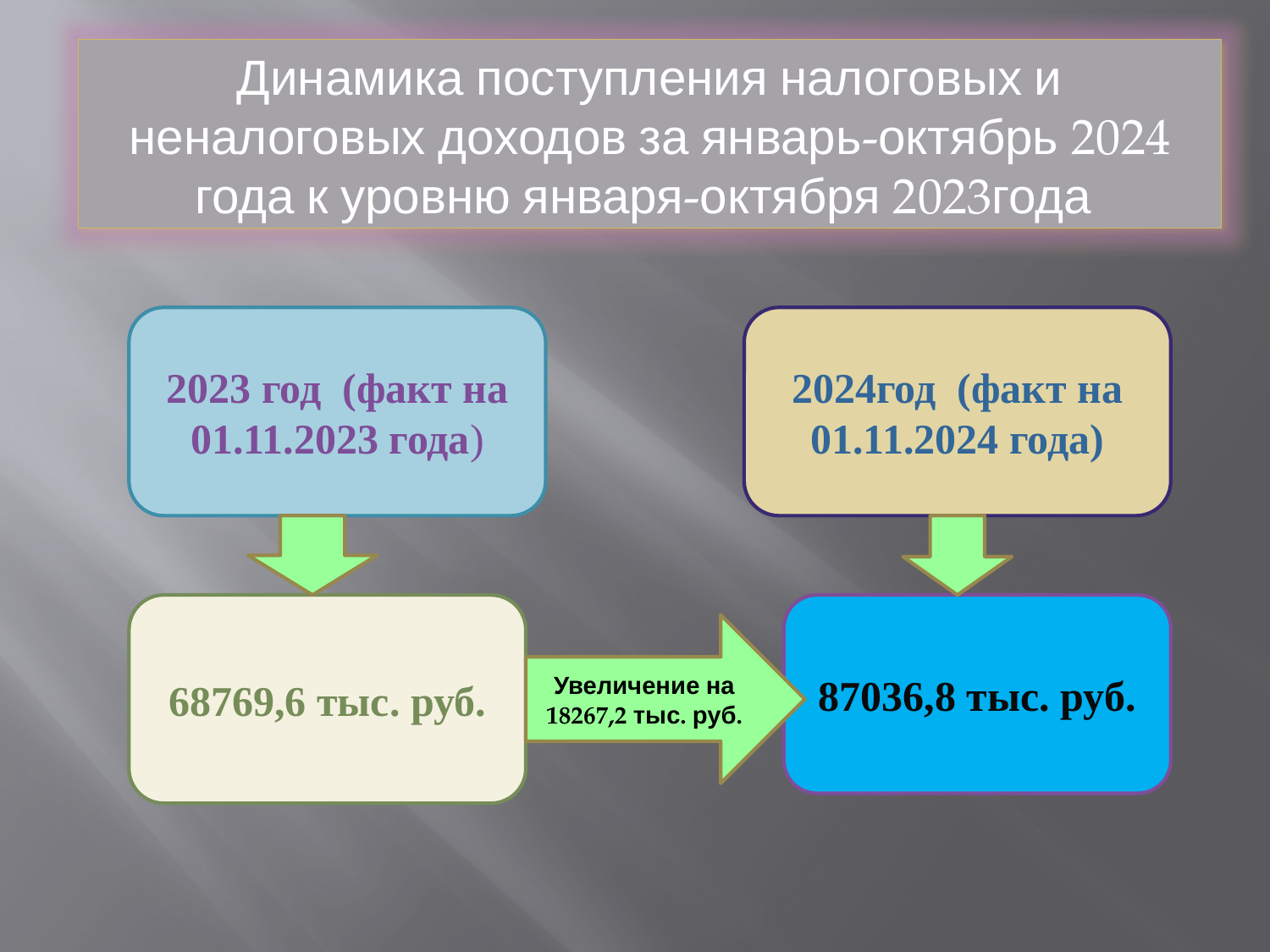

Динамика поступления налоговых и неналоговых доходов за январь-октябрь 2024 года к уровню января-октября 2023года
2023 год  (факт на 01.11.2023 года)
2024год  (факт на 01.11.2024 года)

68769,6 тыс. руб.
87036,8 тыс. руб.
Увеличение на 18267,2 тыс. руб.